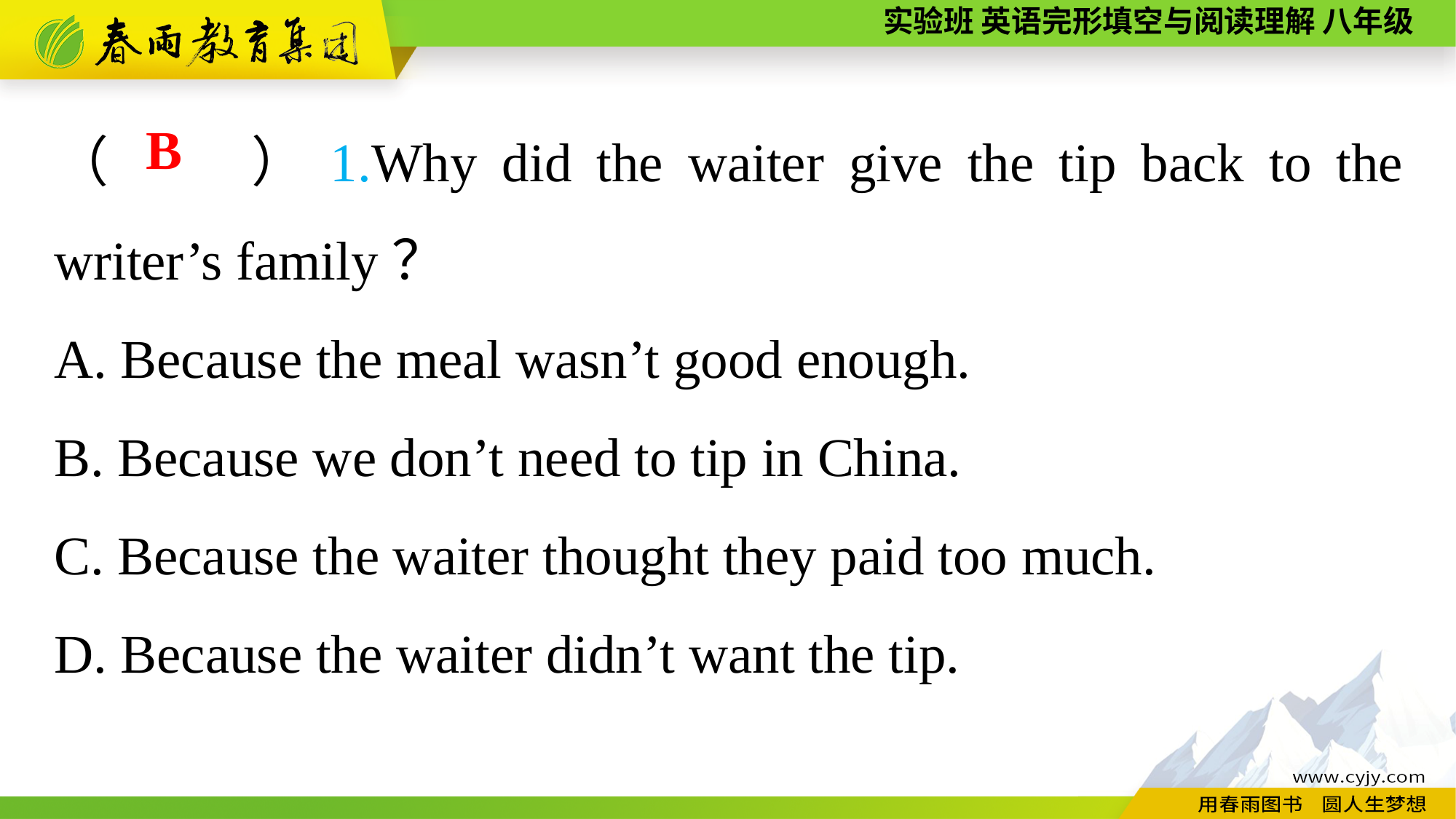

（　　）1.Why did the waiter give the tip back to the writer’s family？
A. Because the meal wasn’t good enough.
B. Because we don’t need to tip in China.
C. Because the waiter thought they paid too much.
D. Because the waiter didn’t want the tip.
B